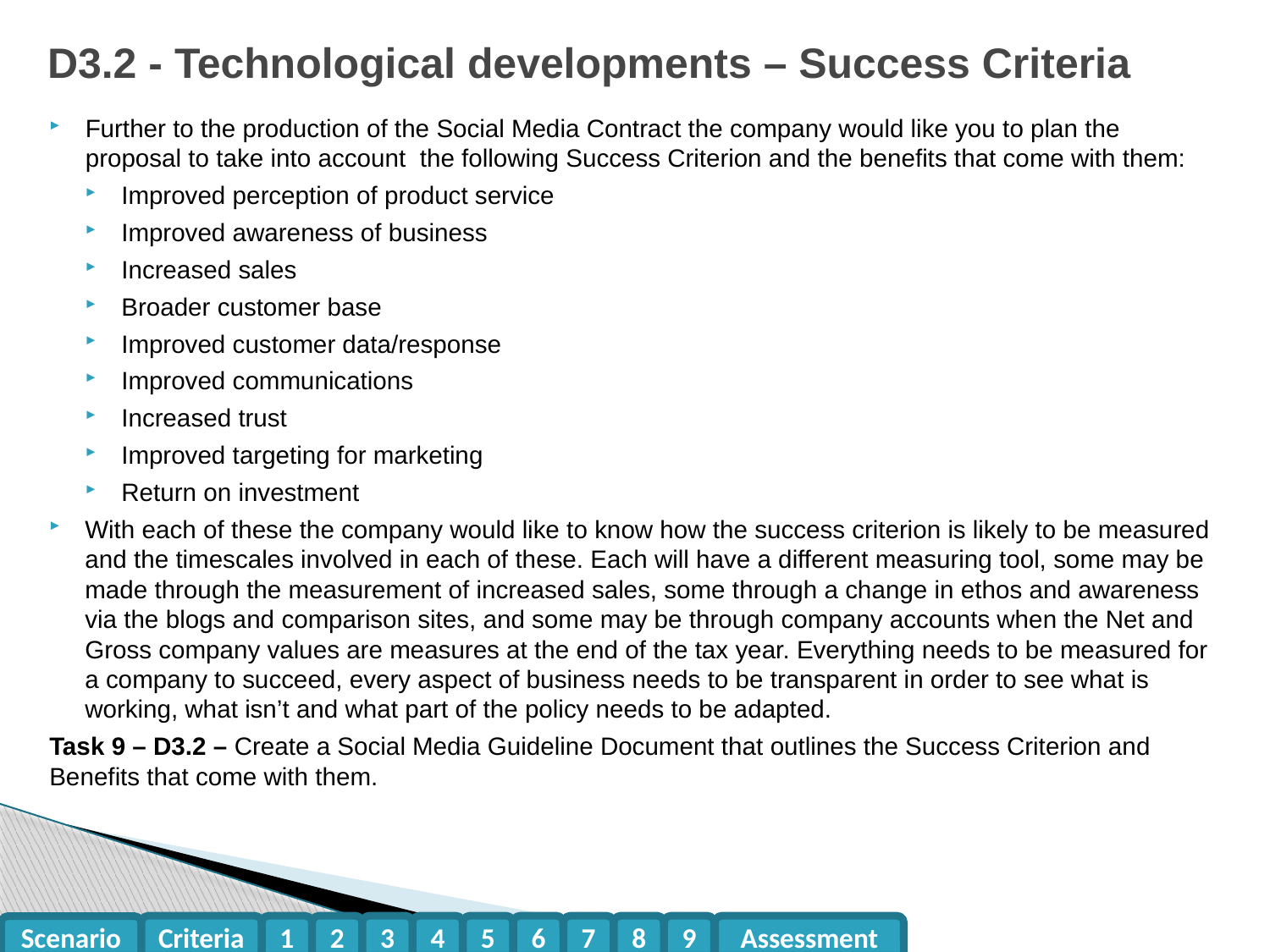

# D3.2 - Technological developments – Success Criteria
Further to the production of the Social Media Contract the company would like you to plan the proposal to take into account  the following Success Criterion and the benefits that come with them:
Improved perception of product service
Improved awareness of business
Increased sales
Broader customer base
Improved customer data/response
Improved communications
Increased trust
Improved targeting for marketing
Return on investment
With each of these the company would like to know how the success criterion is likely to be measured and the timescales involved in each of these. Each will have a different measuring tool, some may be made through the measurement of increased sales, some through a change in ethos and awareness via the blogs and comparison sites, and some may be through company accounts when the Net and Gross company values are measures at the end of the tax year. Everything needs to be measured for a company to succeed, every aspect of business needs to be transparent in order to see what is working, what isn’t and what part of the policy needs to be adapted.
Task 9 – D3.2 – Create a Social Media Guideline Document that outlines the Success Criterion and Benefits that come with them.